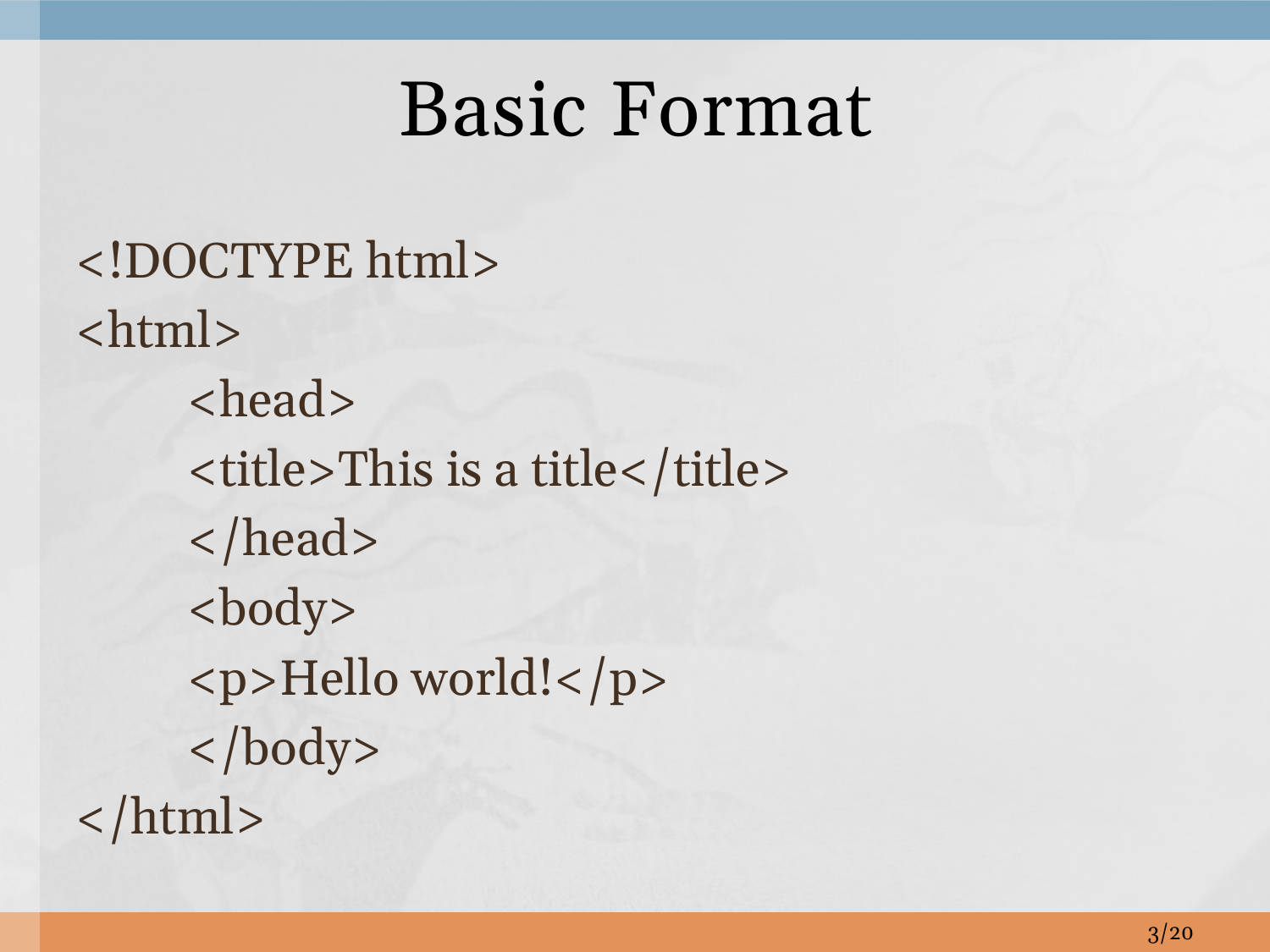

# Basic Format
<!DOCTYPE html>
<html>
	<head>
		<title>This is a title</title>
	</head>
	<body>
		<p>Hello world!</p>
	</body>
</html>
3